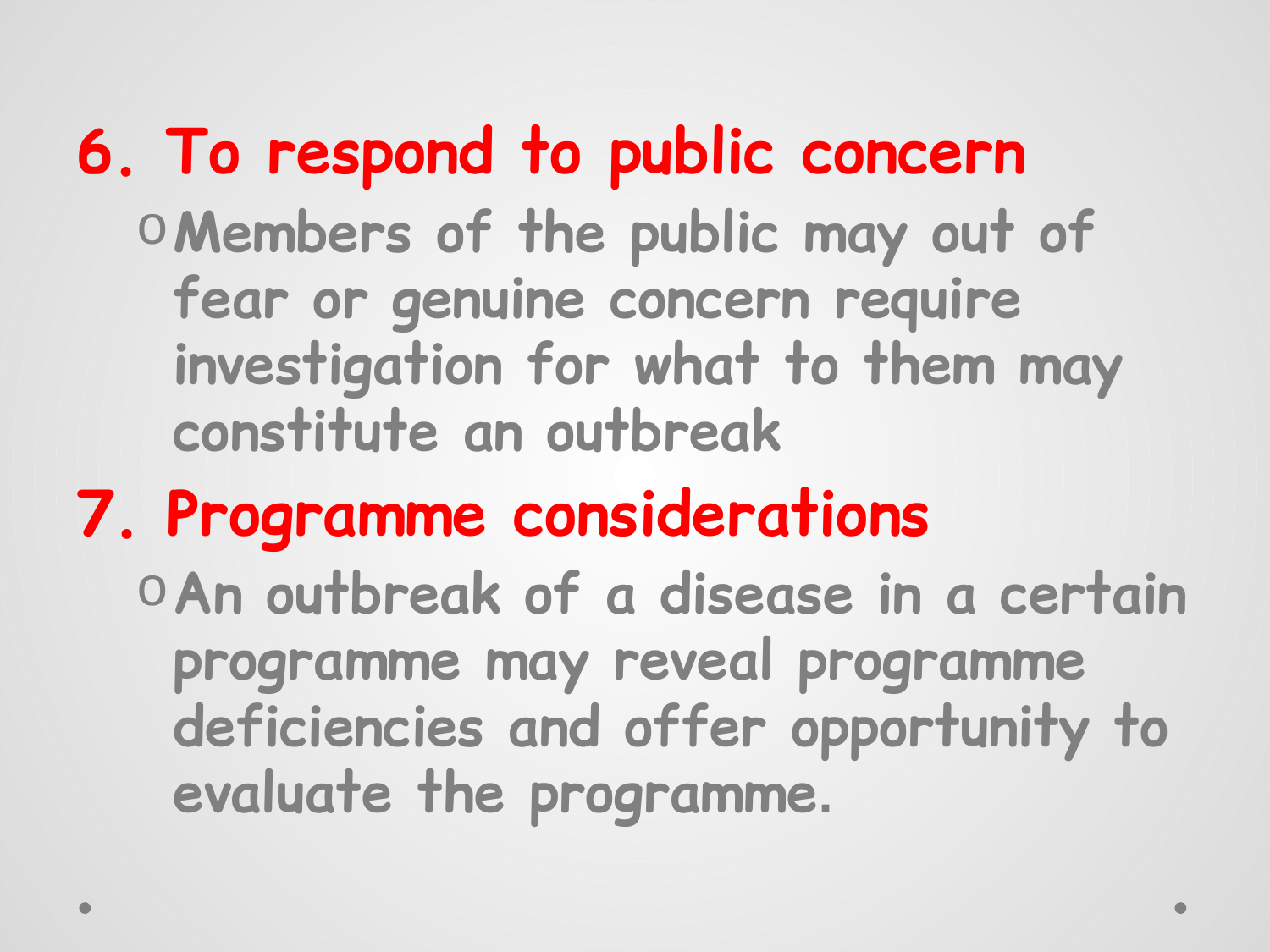

6. To respond to public concern
Members of the public may out of fear or genuine concern require investigation for what to them may constitute an outbreak
7. Programme considerations
An outbreak of a disease in a certain programme may reveal programme deficiencies and offer opportunity to evaluate the programme.